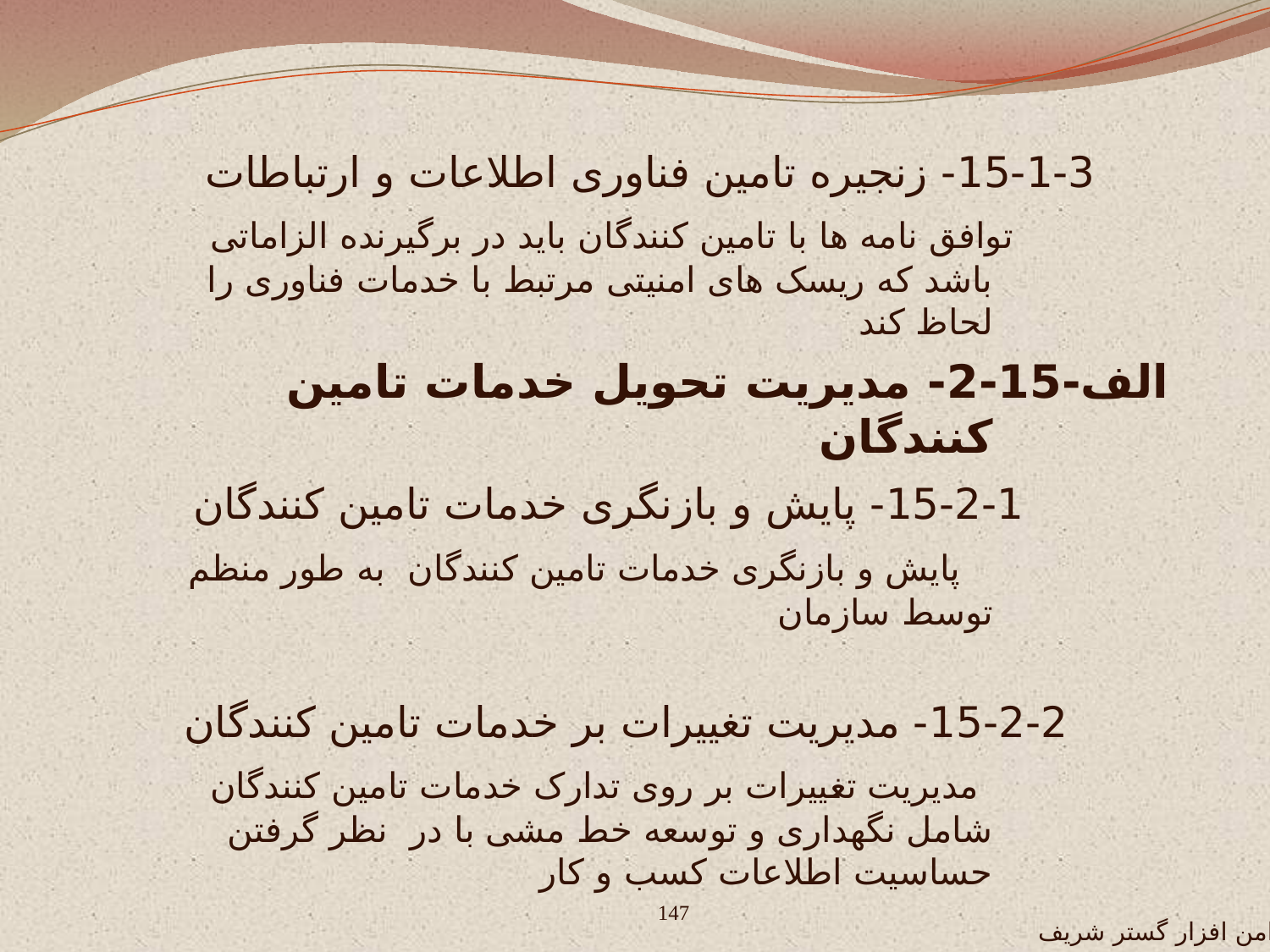

15-1-3- زنجیره تامین فناوری اطلاعات و ارتباطات
      توافق نامه ها با تامین کنندگان باید در برگیرنده الزاماتی باشد که ریسک های امنیتی مرتبط با خدمات فناوری را لحاظ کند
الف-15-2- مدیریت تحویل خدمات تامین کنندگان
         15-2-1- پایش و بازنگری خدمات تامین کنندگان
              پایش و بازنگری خدمات تامین کنندگان  به طور منظم توسط سازمان

         15-2-2- مدیریت تغییرات بر خدمات تامین کنندگان
              مدیریت تغییرات بر روی تدارک خدمات تامین کنندگان شامل نگهداری و توسعه خط مشی با در  نظر گرفتن حساسیت اطلاعات کسب و کار